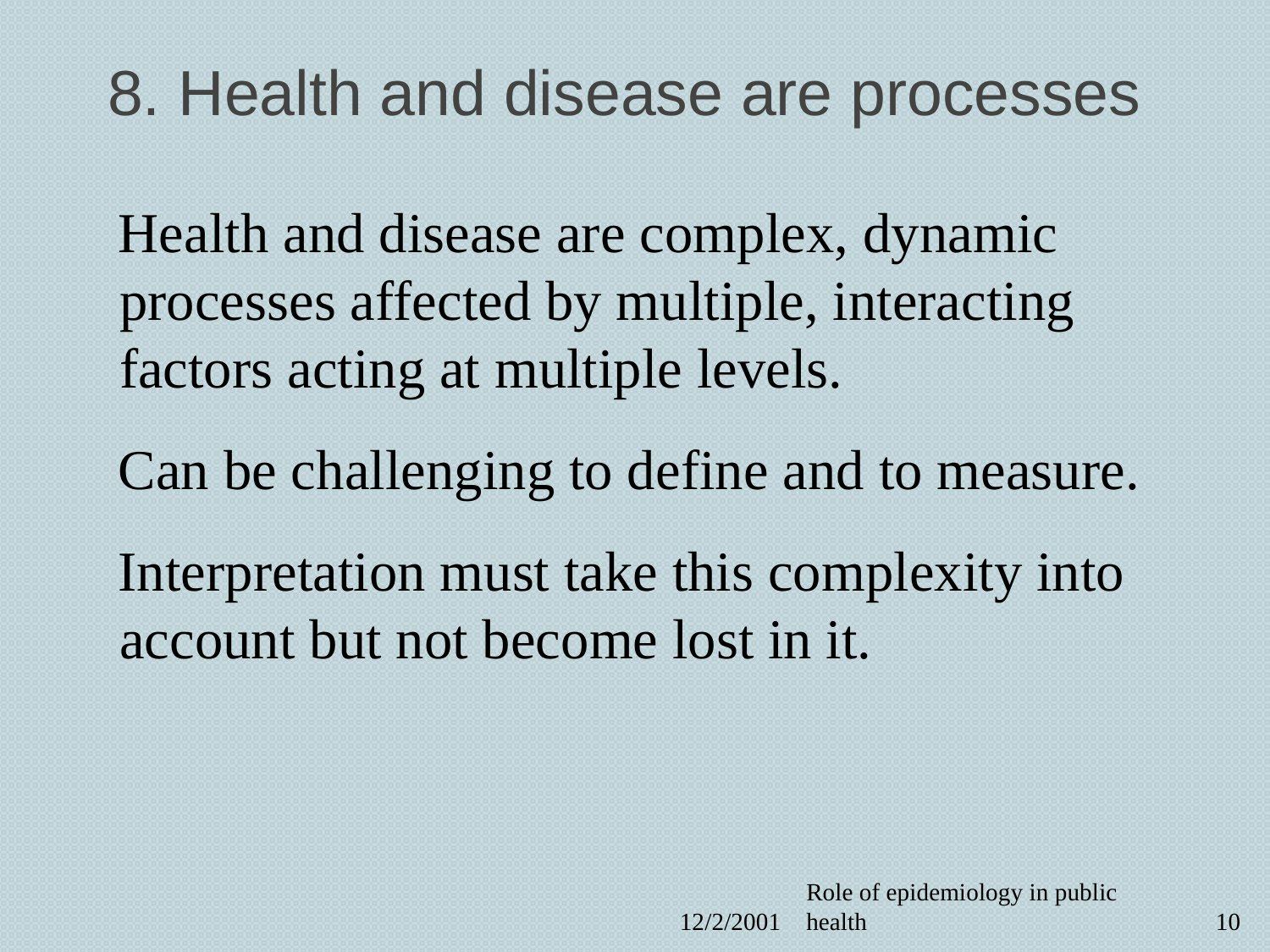

# 8. Health and disease are processes
Health and disease are complex, dynamic  processes affected by multiple, interacting factors acting at multiple levels.
Can be challenging to define and to measure.
Interpretation must take this complexity into account but not become lost in it.
12/2/2001
Role of epidemiology in public health
10